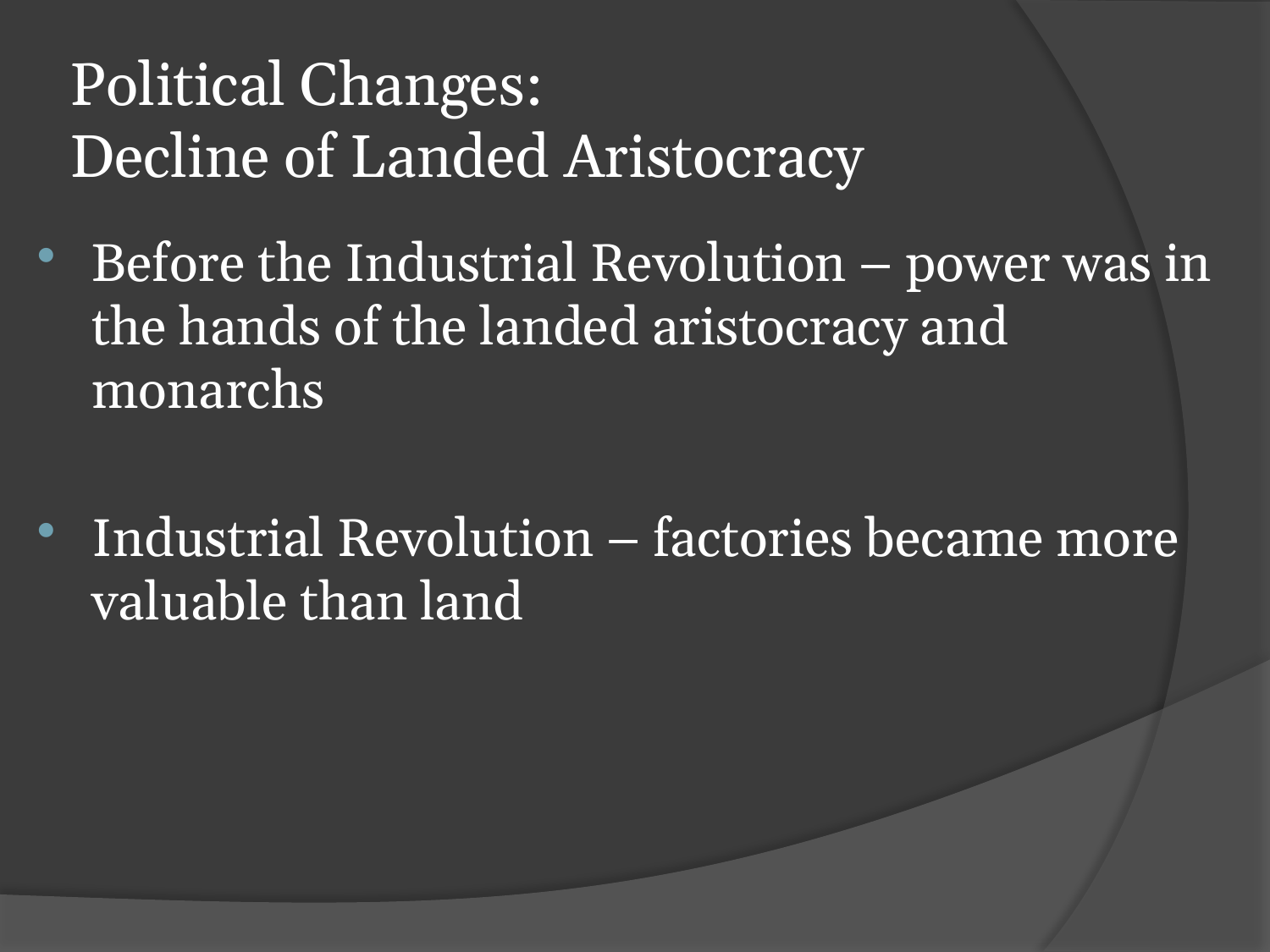

# Political Changes: Decline of Landed Aristocracy
Before the Industrial Revolution – power was in the hands of the landed aristocracy and monarchs

Industrial Revolution – factories became more valuable than land